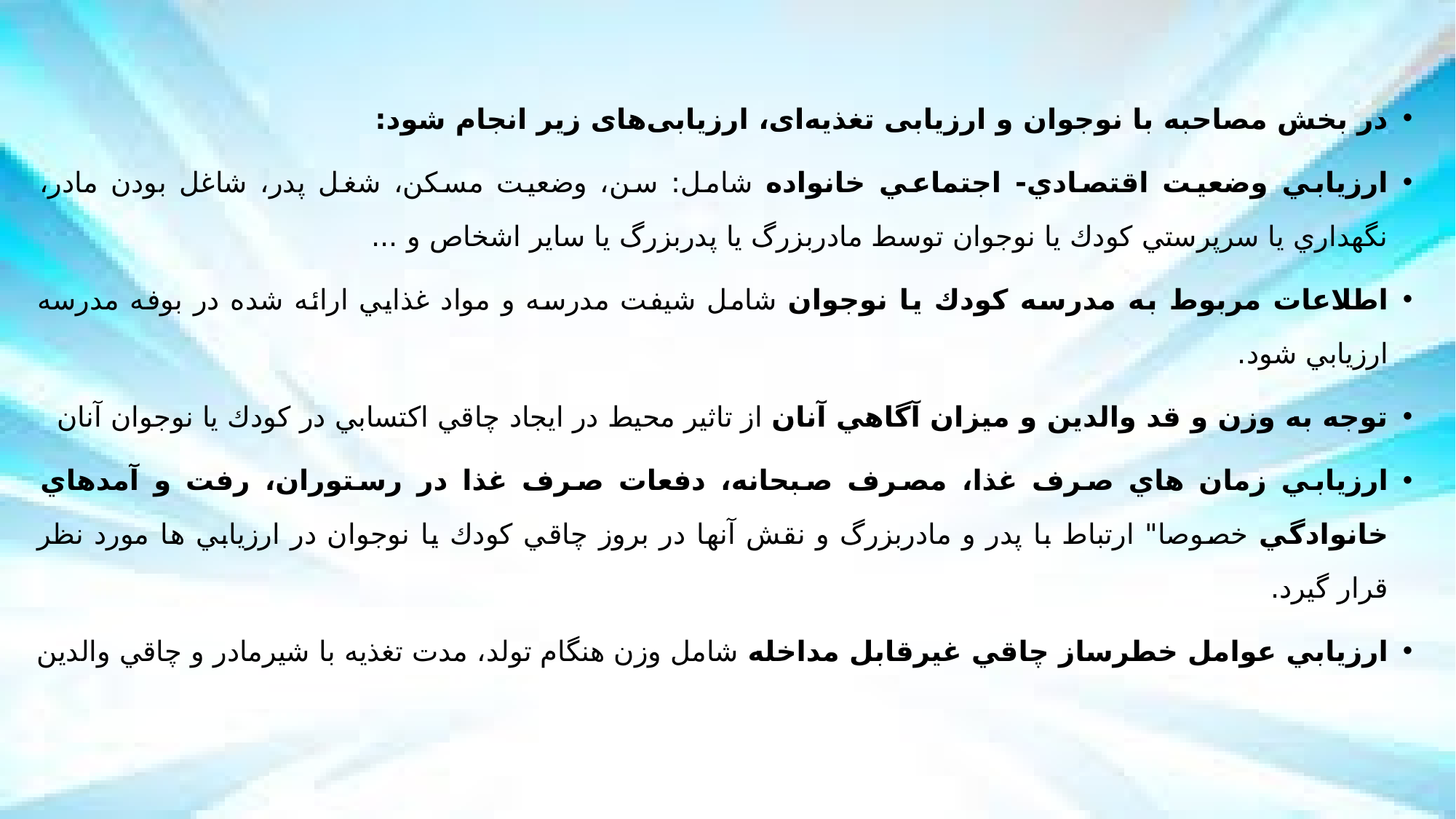

در بخش مصاحبه با نوجوان و ارزیابی تغذیه‌ای، ارزیابی‌های زیر انجام شود:
ارزيابي وضعيت اقتصادي- اجتماعي خانواده شامل: سن، وضعيت مسكن، شغل پدر، شاغل بودن مادر، نگهداري يا سرپرستي كودك يا نوجوان توسط مادربزرگ يا پدربزرگ يا ساير اشخاص و ...
اطلاعات مربوط به مدرسه كودك يا نوجوان شامل شيفت مدرسه و مواد غذايي ارائه شده در بوفه مدرسه ارزيابي شود.
توجه به وزن و قد والدين و ميزان آگاهي آنان از تاثير محيط در ايجاد چاقي اكتسابي در كودك يا نوجوان آنان
ارزيابي زمان هاي صرف غذا، مصرف صبحانه، دفعات صرف غذا در رستوران، رفت و آمدهاي خانوادگي خصوصا" ارتباط با پدر و مادربزرگ و نقش آنها در بروز چاقي كودك يا نوجوان در ارزيابي ها مورد نظر قرار گيرد.
ارزيابي عوامل خطرساز چاقي غيرقابل مداخله شامل وزن هنگام تولد، مدت تغذيه با شيرمادر و چاقي والدين